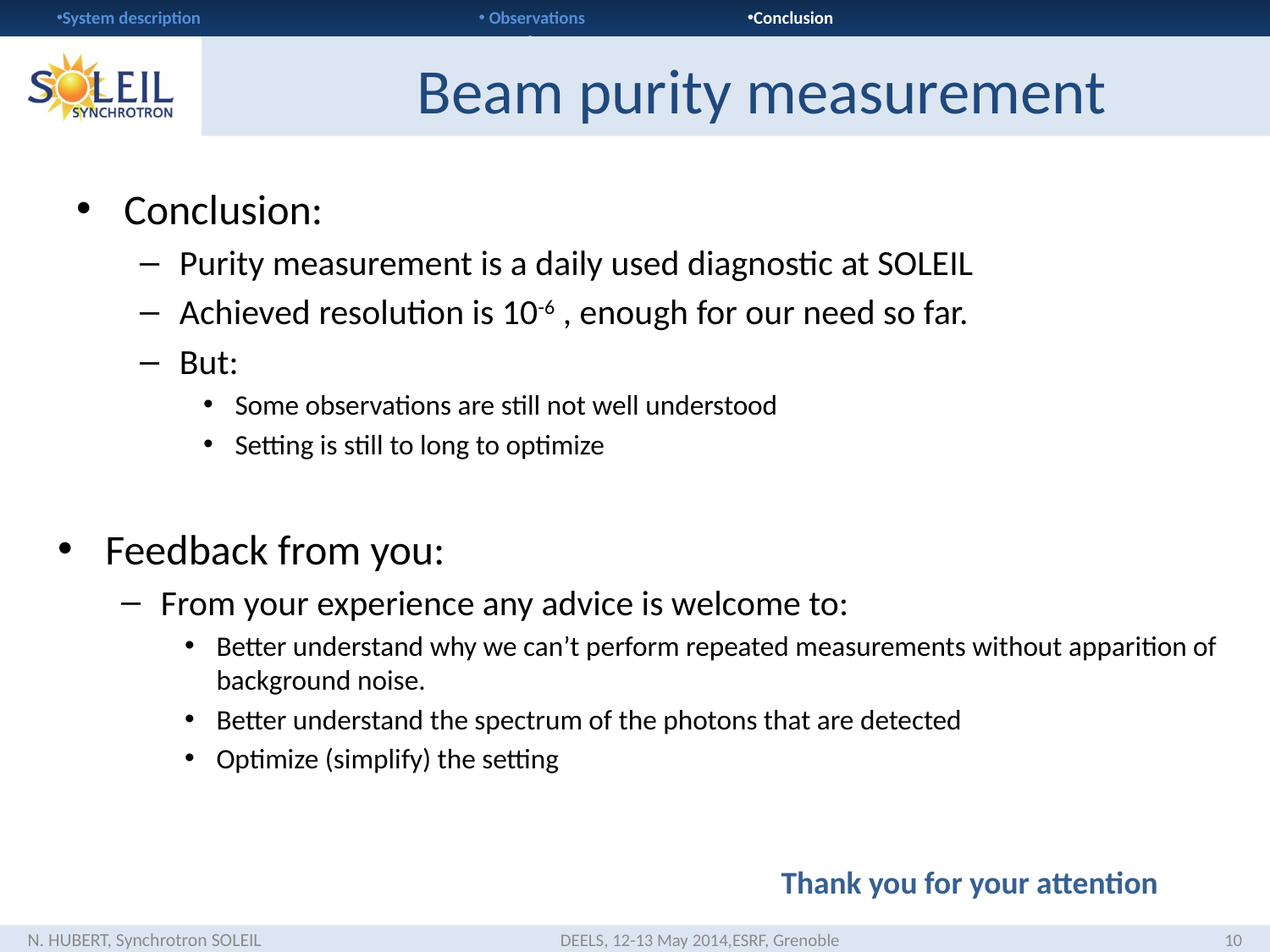

# Beam purity measurement
Conclusion:
Purity measurement is a daily used diagnostic at SOLEIL
Achieved resolution is 10-6 , enough for our need so far.
But:
Some observations are still not well understood
Setting is still to long to optimize
Feedback from you:
From your experience any advice is welcome to:
Better understand why we can’t perform repeated measurements without apparition of background noise.
Better understand the spectrum of the photons that are detected
Optimize (simplify) the setting
Thank you for your attention
10
N. HUBERT, Synchrotron SOLEIL
DEELS, 12-13 May 2014,ESRF, Grenoble